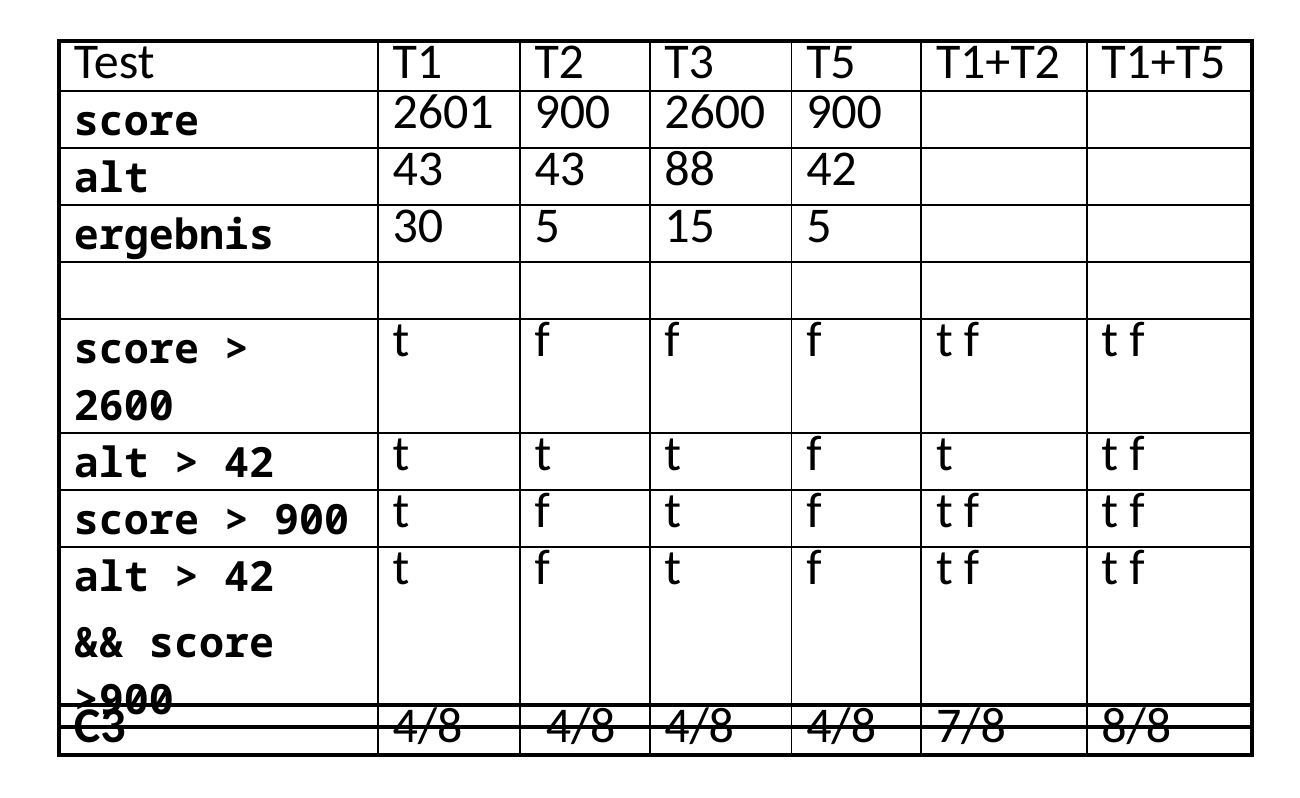

| Test | T1 | T2 | T3 | T5 | T1+T2 | T1+T5 |
| --- | --- | --- | --- | --- | --- | --- |
| score | 2601 | 900 | 2600 | 900 |  |  |
| alt | 43 | 43 | 88 | 42 |  |  |
| ergebnis | 30 | 5 | 15 | 5 |  |  |
|  |  |  |  |  |  |  |
| score > 2600 | t | f | f | f | t f | t f |
| alt > 42 | t | t | t | f | t | t f |
| score > 900 | t | f | t | f | t f | t f |
| alt > 42 && score >900 | t | f | t | f | t f | t f |
| C3 | 4/8 | 4/8 | 4/8 | 4/8 | 7/8 | 8/8 |
| --- | --- | --- | --- | --- | --- | --- |